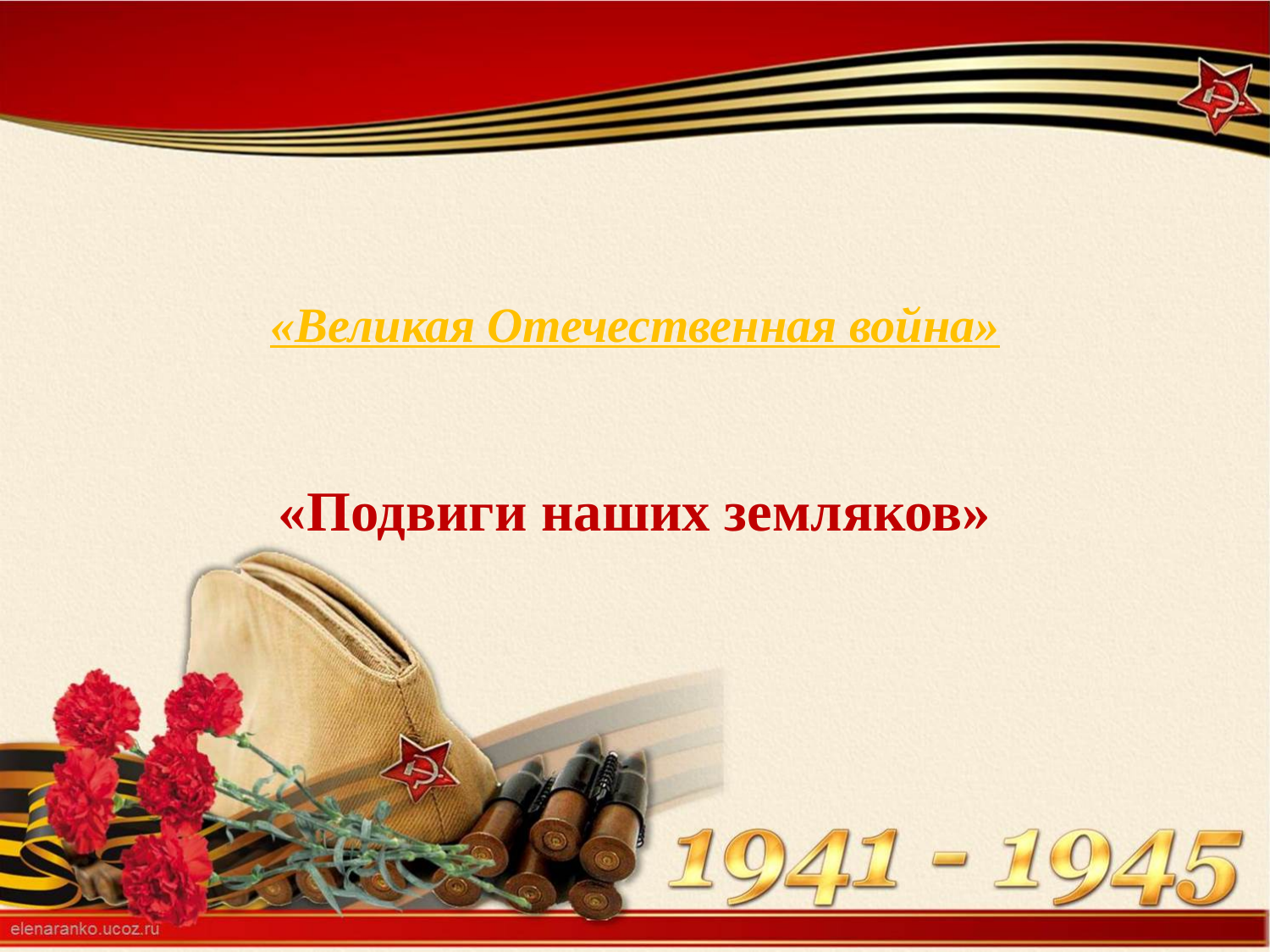

# «Великая Отечественная война»   «Подвиги наших земляков»